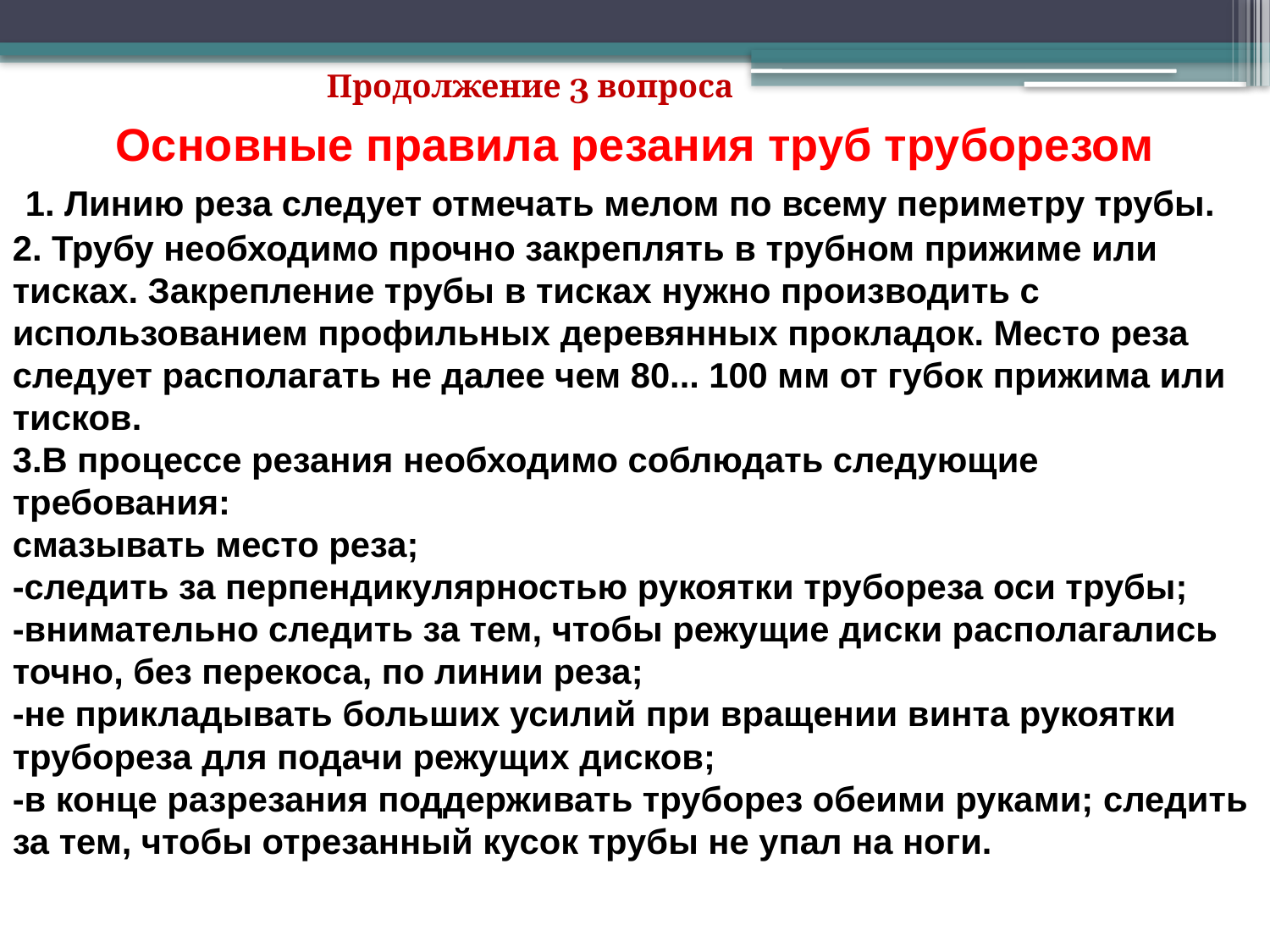

Продолжение 3 вопроса
#
Основные правила резания труб труборезом
 1. Линию реза следует отмечать мелом по всему периметру трубы.
2. Трубу необходимо прочно закреплять в трубном прижиме или тисках. Закрепление трубы в тисках нужно производить с использованием профильных деревянных прокладок. Место реза следует располагать не далее чем 80... 100 мм от губок прижима или тисков.
3.В процессе резания необходимо соблюдать следующие требования:
смазывать место реза;
-следить за перпендикулярностью рукоятки трубореза оси трубы;
-внимательно следить за тем, чтобы режущие диски располагались точно, без перекоса, по линии реза;
-не прикладывать больших усилий при вращении винта рукоятки трубореза для подачи режущих дисков;
-в конце разрезания поддерживать труборез обеими руками; следить за тем, чтобы отрезанный кусок трубы не упал на ноги.